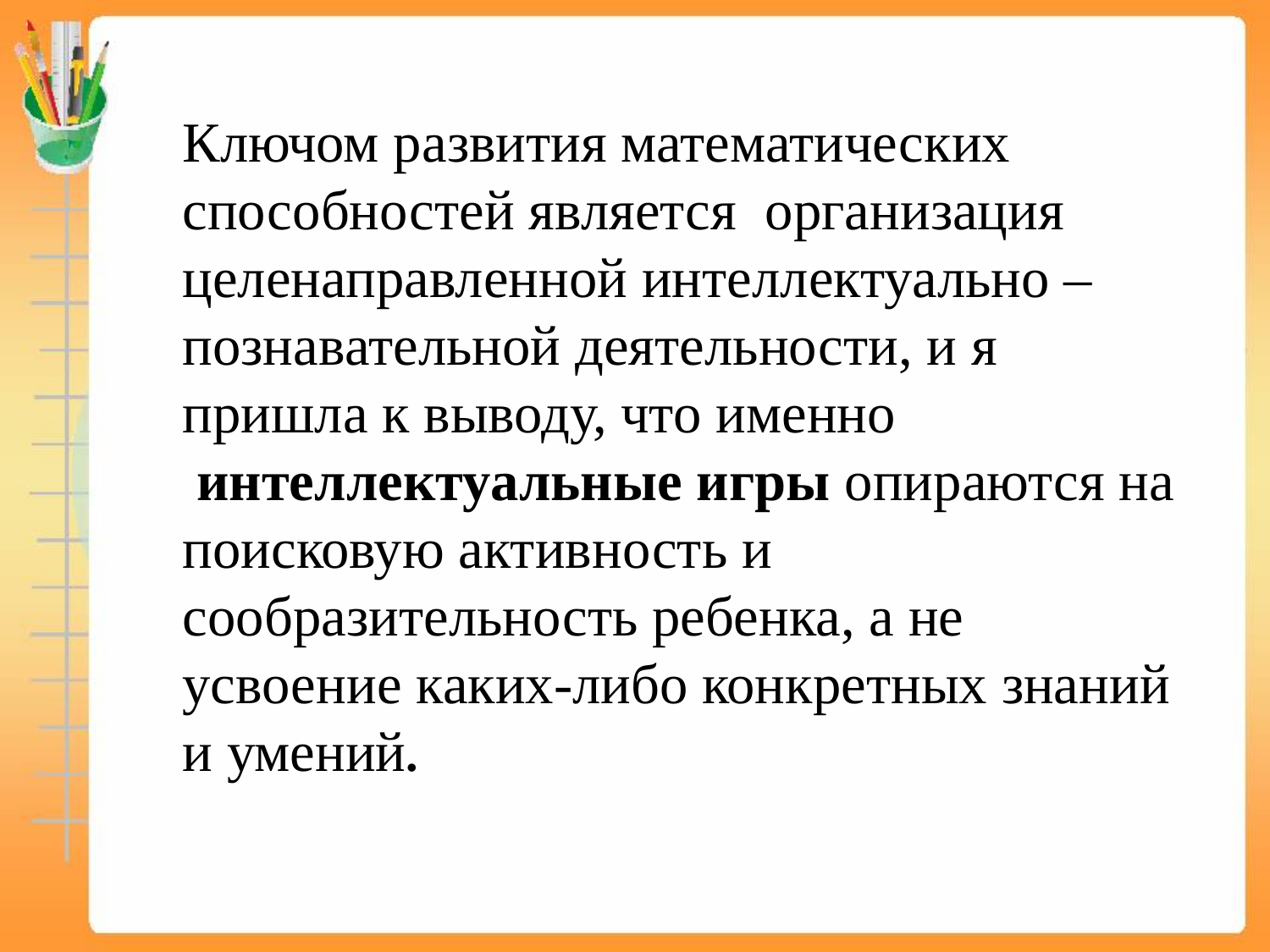

Ключом развития математических способностей является  организация целенаправленной интеллектуально – познавательной деятельности, и я пришла к выводу, что именно  интеллектуальные игры опираются на поисковую активность и сообразительность ребенка, а не усвоение каких-либо конкретных знаний и умений.